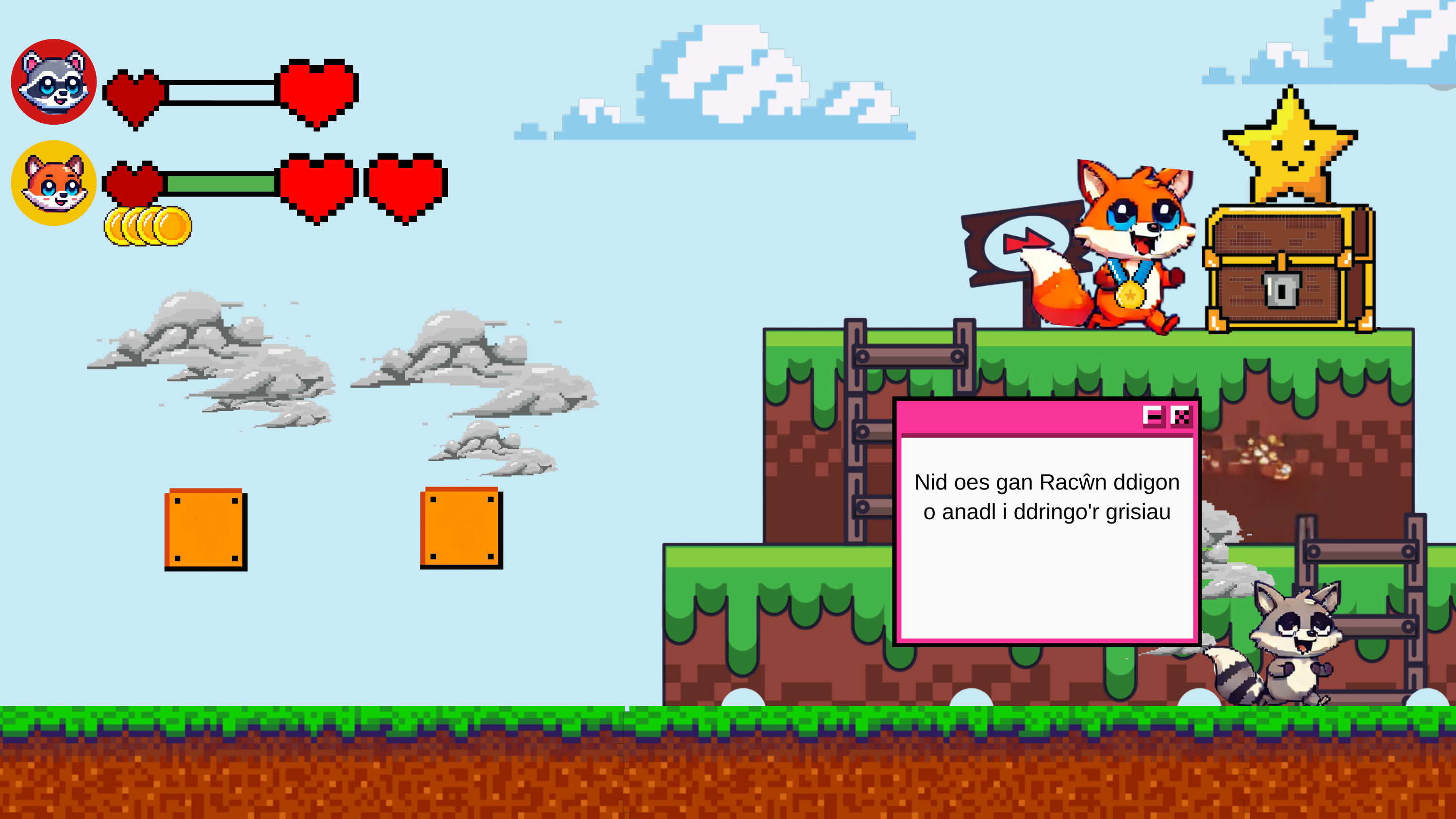

Nid oes gan Racŵn ddigon o anadl i ddringo'r grisiau